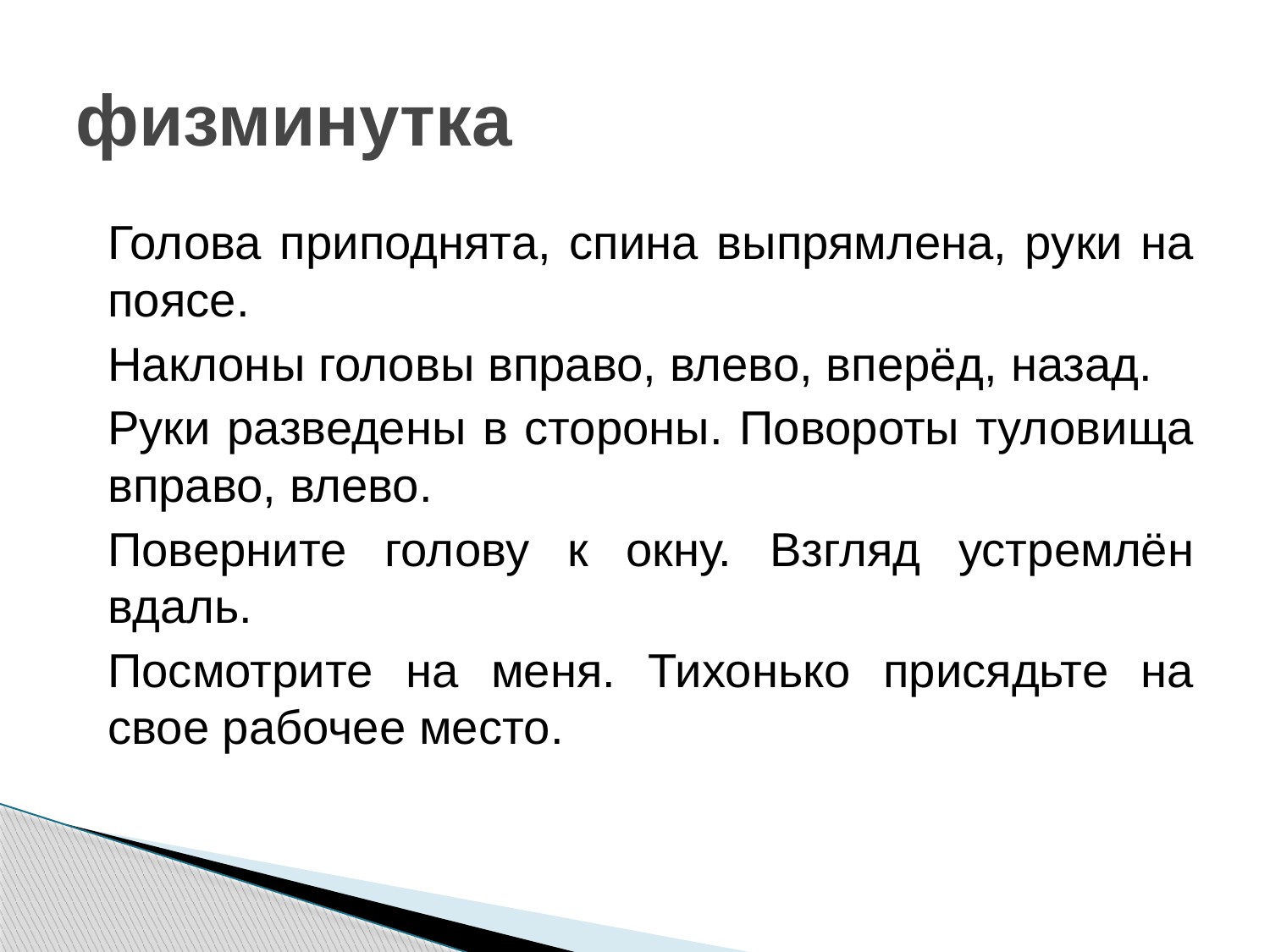

# физминутка
Голова приподнята, спина выпрямлена, руки на поясе.
Наклоны головы вправо, влево, вперёд, назад.
Руки разведены в стороны. Повороты туловища вправо, влево.
Поверните голову к окну. Взгляд устремлён вдаль.
Посмотрите на меня. Тихонько присядьте на свое рабочее место.